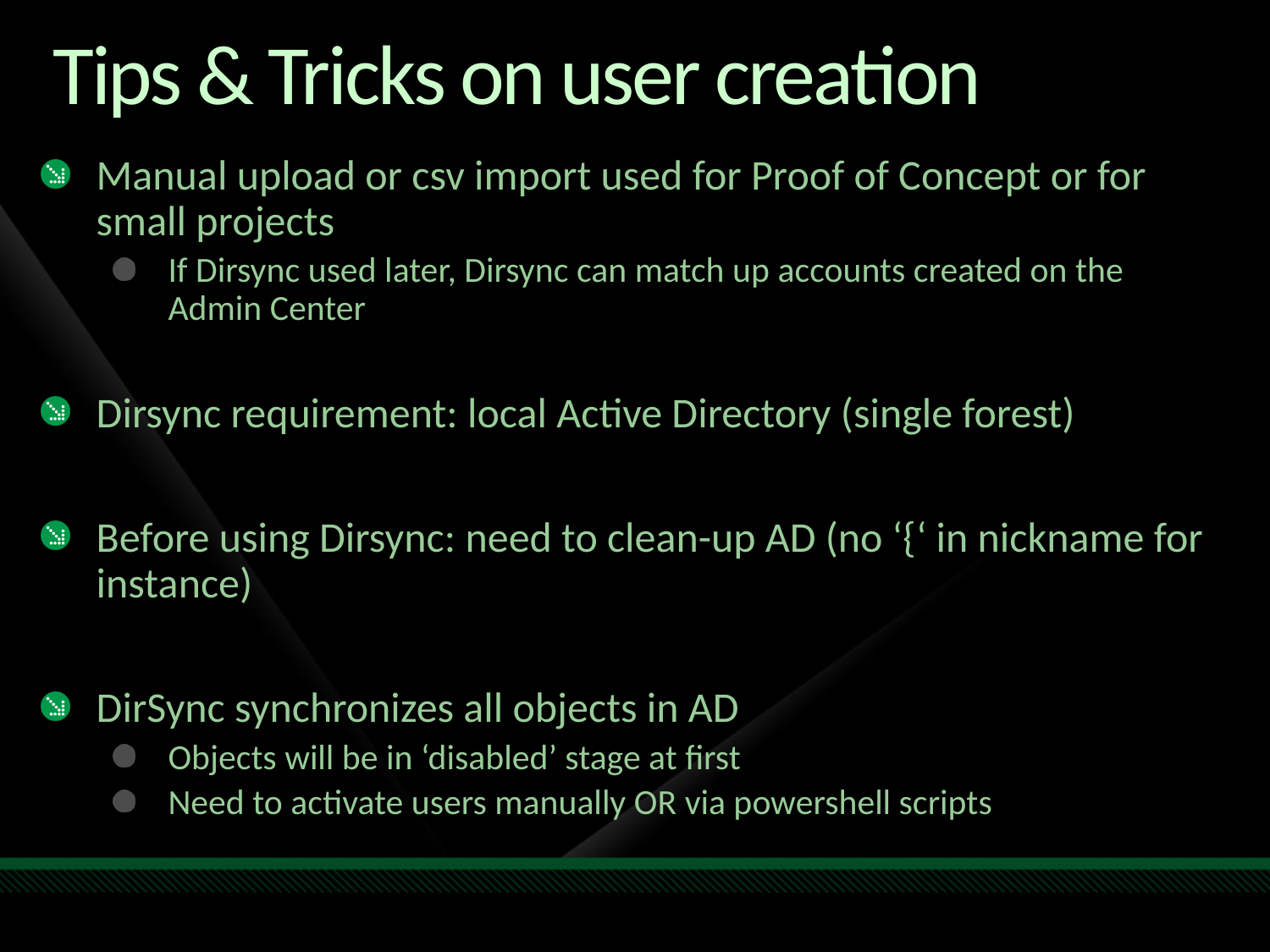

# Tips & Tricks on user creation
Manual upload or csv import used for Proof of Concept or for small projects
If Dirsync used later, Dirsync can match up accounts created on the Admin Center

Dirsync requirement: local Active Directory (single forest)

Before using Dirsync: need to clean-up AD (no ‘{‘ in nickname for instance)

DirSync synchronizes all objects in AD
Objects will be in ‘disabled’ stage at first
Need to activate users manually OR via powershell scripts